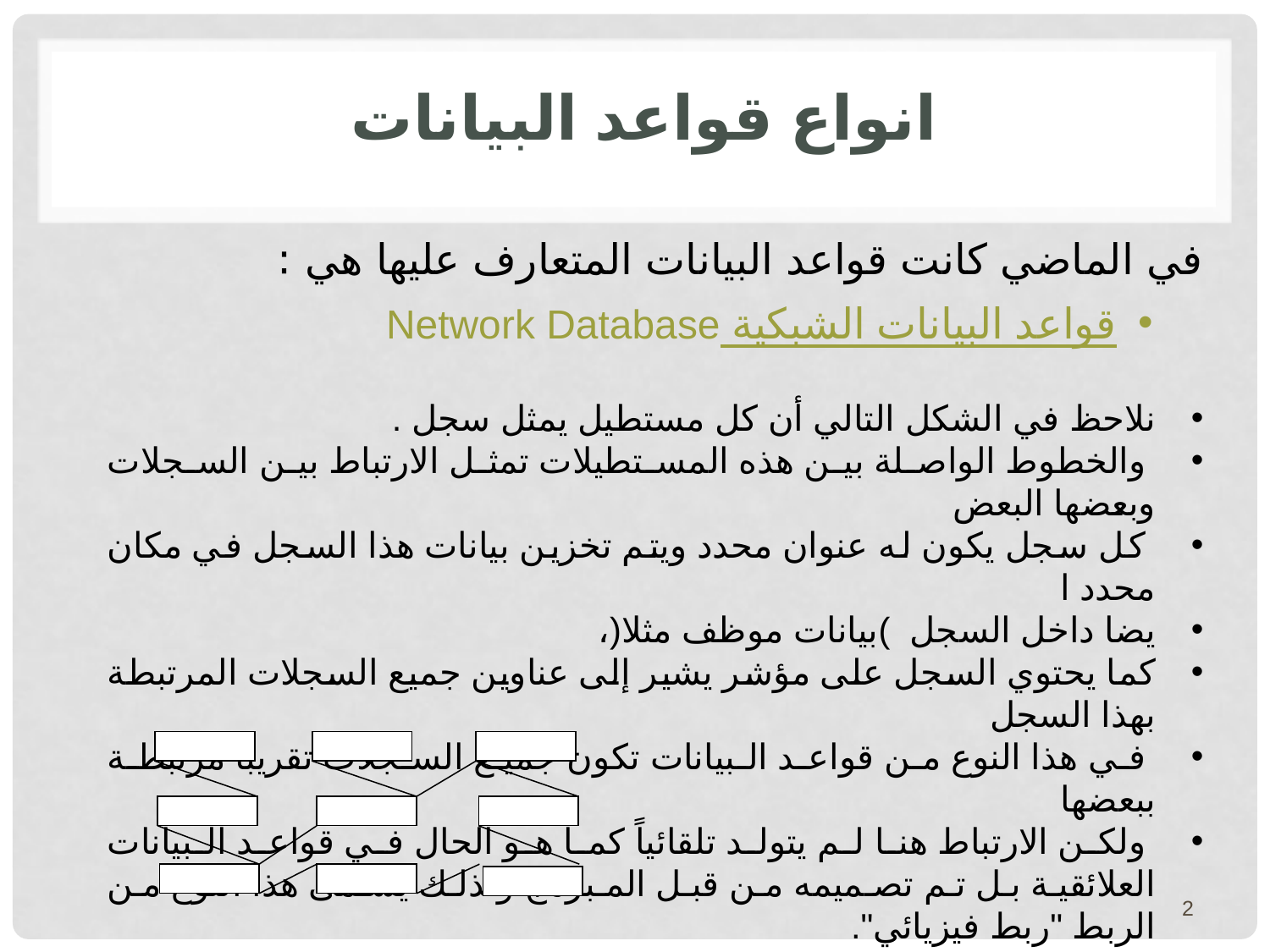

# انواع قواعد البيانات
في الماضي كانت قواعد البيانات المتعارف عليها هي :
قواعد البيانات الشبكية Network Database

نلاحظ في الشكل التالي أن كل مستطيل يمثل سجل .
 والخطوط الواصلة بين هذه المستطيلات تمثل الارتباط بين السجلات وبعضها البعض
 كل سجل يكون له عنوان محدد ويتم تخزين بيانات هذا السجل في مكان محدد ا
يضا داخل السجل  )بيانات موظف مثلا(،
كما يحتوي السجل على مؤشر يشير إلى عناوين جميع السجلات المرتبطة بهذا السجل
 في هذا النوع من قواعد البيانات تكون جميع السجلات تقريباً مرتبطة ببعضها
 ولكن الارتباط هنا لم يتولد تلقائياً كما هو الحال في قواعد البيانات العلائقية بل تم تصميمه من قبل المبرمج ولذلك يسمى هذا النوع من الربط "ربط فيزيائي".

2